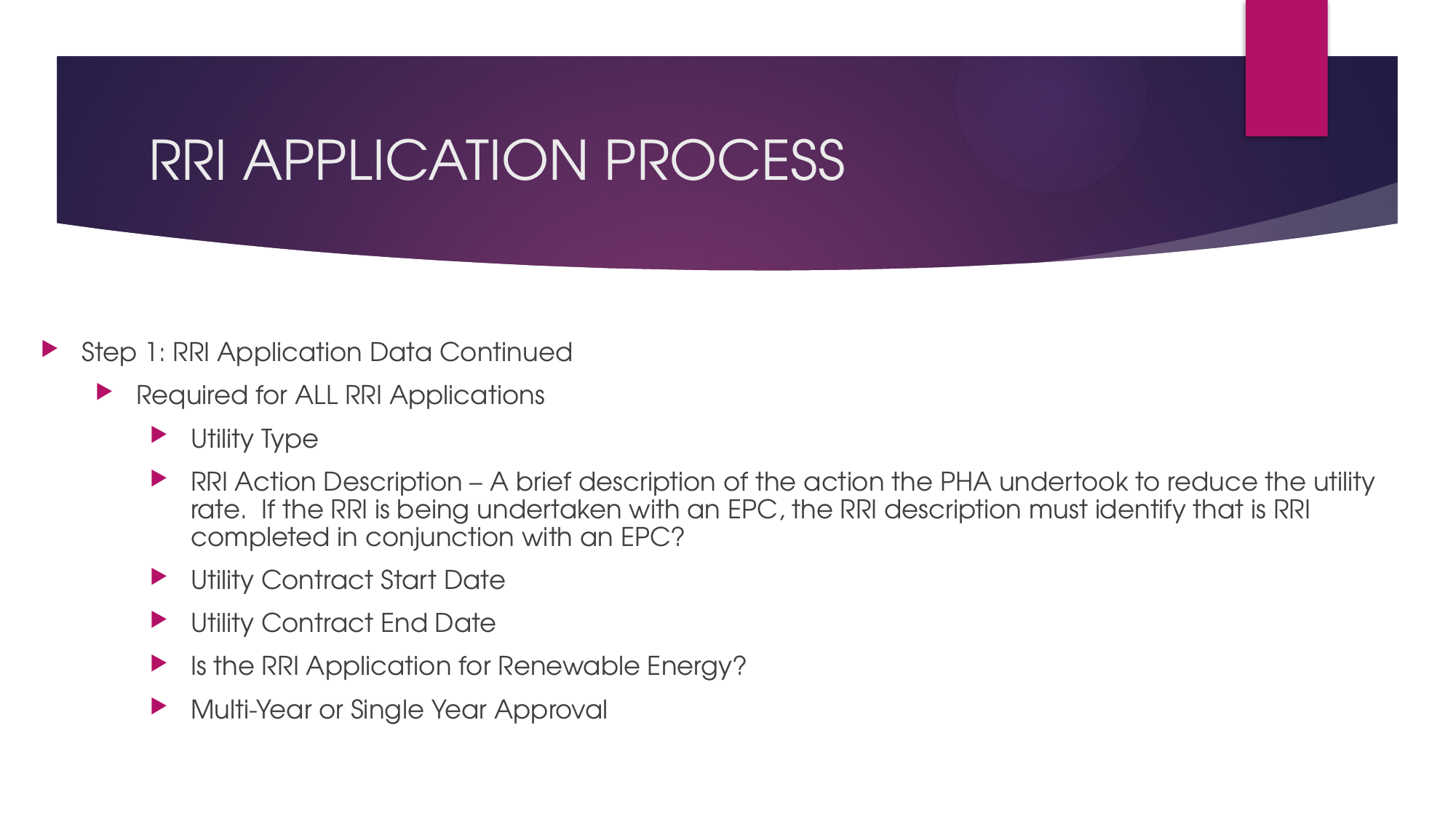

# RRI APPLICATION PROCESS
Step 1: RRI Application Data Continued
Required for ALL RRI Applications
Utility Type
RRI Action Description – A brief description of the action the PHA undertook to reduce the utility rate.  If the RRI is being undertaken with an EPC, the RRI description must identify that is RRI completed in conjunction with an EPC?
Utility Contract Start Date
Utility Contract End Date
Is the RRI Application for Renewable Energy?
Multi-Year or Single Year Approval